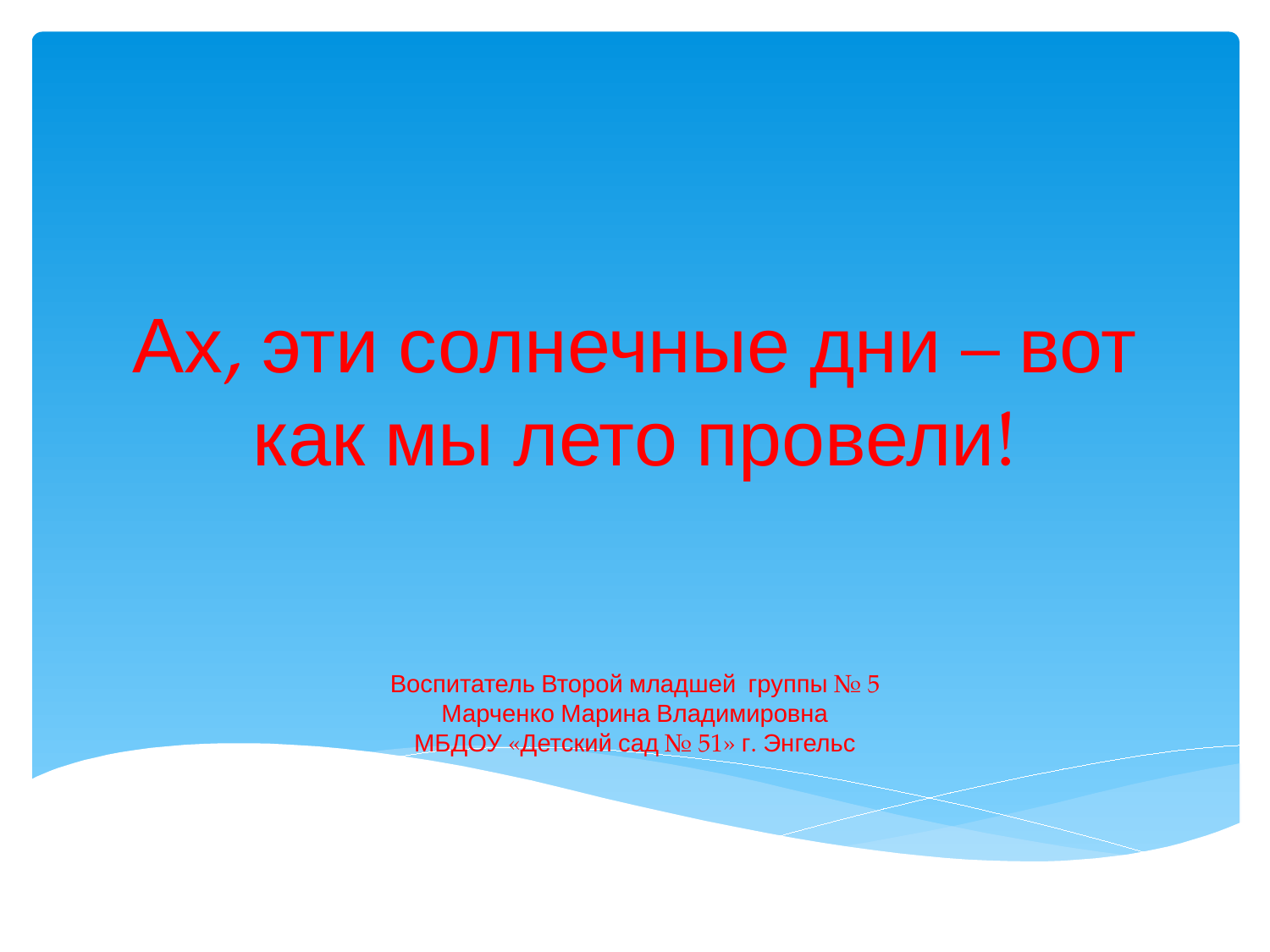

# Ах, эти солнечные дни – вот как мы лето провели! Воспитатель Второй младшей  группы № 5 Марченко Марина Владимировна МБДОУ «Детский сад № 51» г. Энгельс